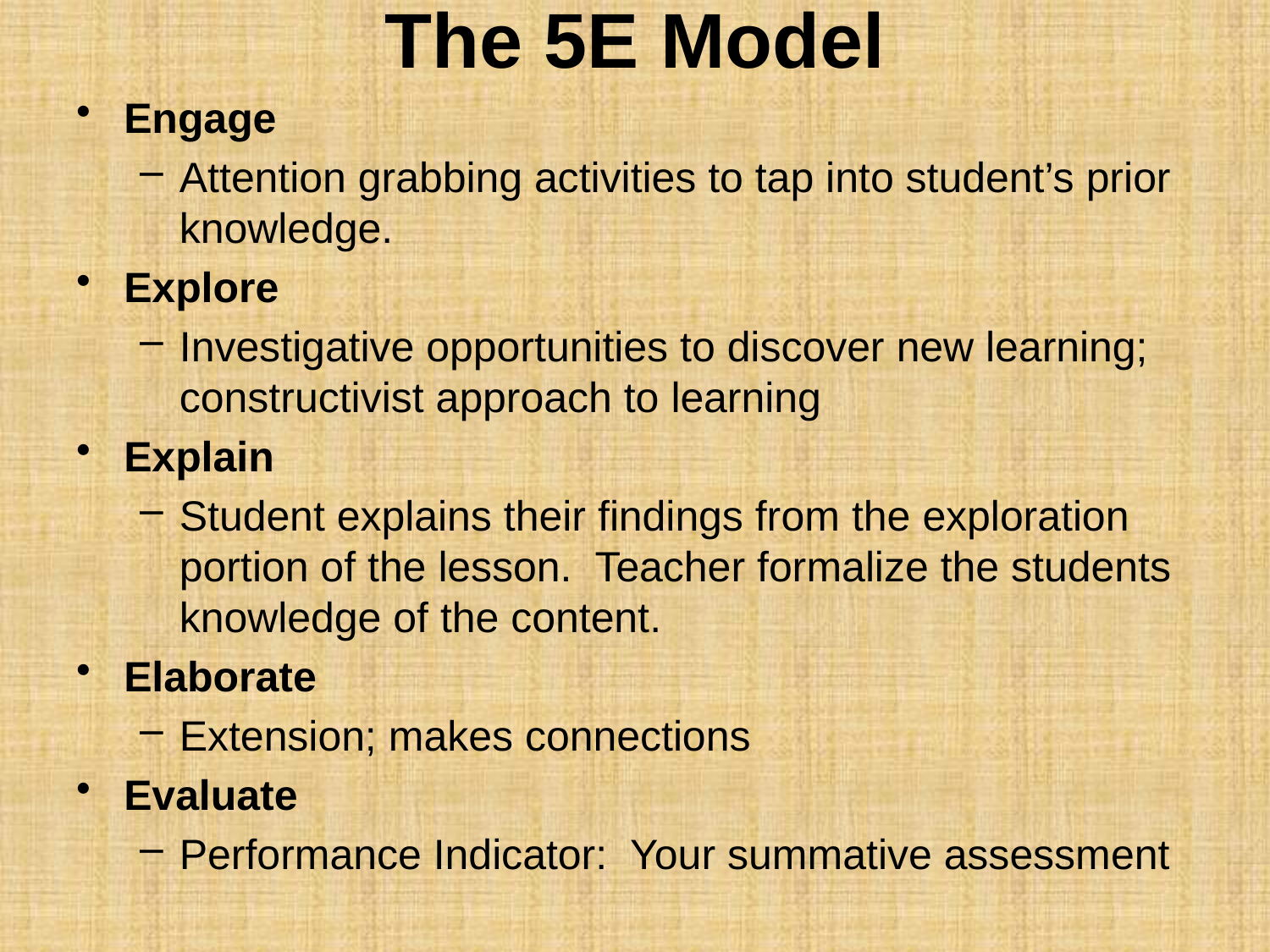

# The 5E Model
Engage
Attention grabbing activities to tap into student’s prior knowledge.
Explore
Investigative opportunities to discover new learning; constructivist approach to learning
Explain
Student explains their findings from the exploration portion of the lesson.  Teacher formalize the students knowledge of the content.
Elaborate
Extension; makes connections
Evaluate
Performance Indicator:  Your summative assessment